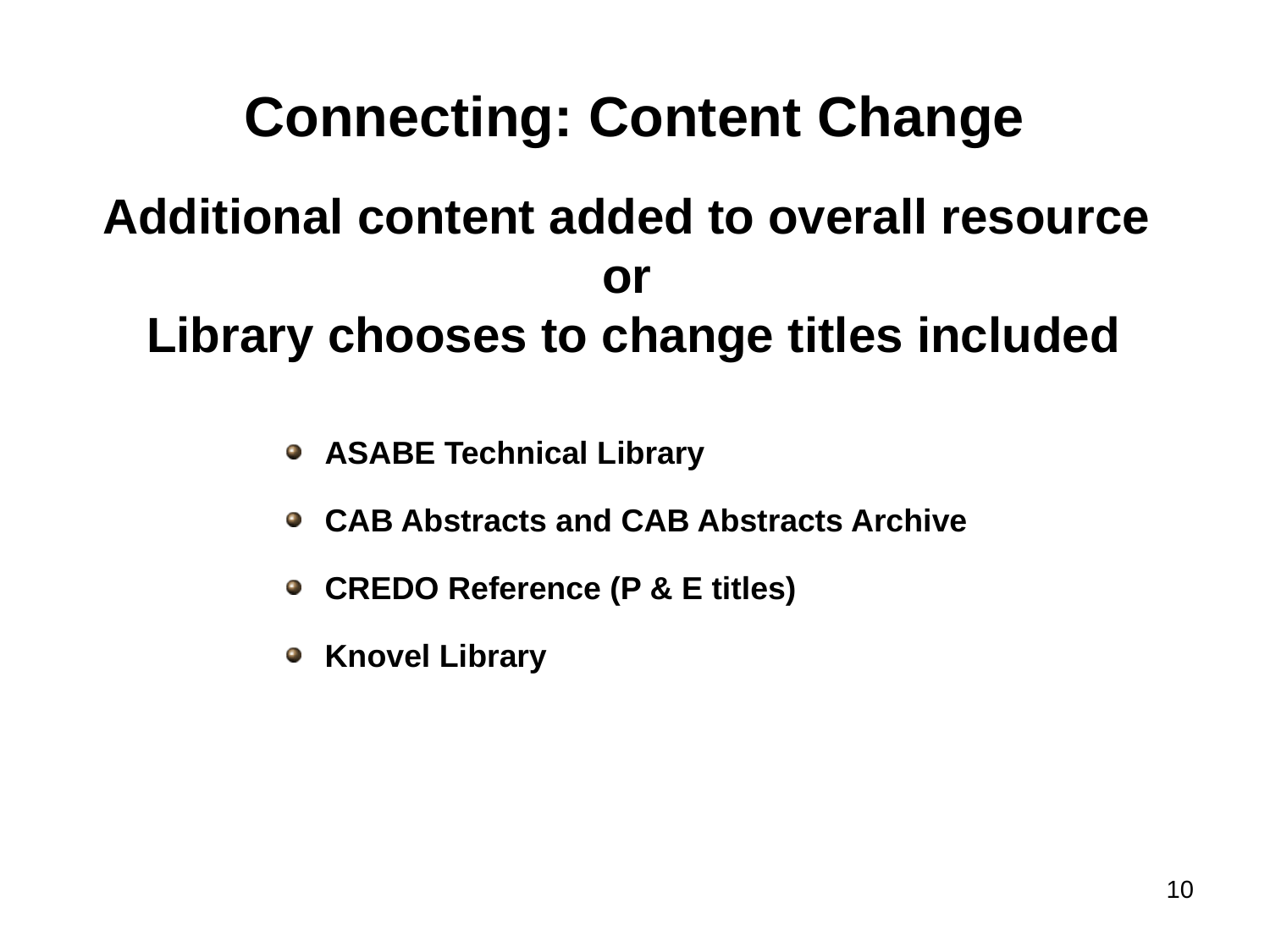

Connecting: Content Change
Additional content added to overall resource
or
Library chooses to change titles included
 ASABE Technical Library
 CAB Abstracts and CAB Abstracts Archive
 CREDO Reference (P & E titles)
 Knovel Library
10